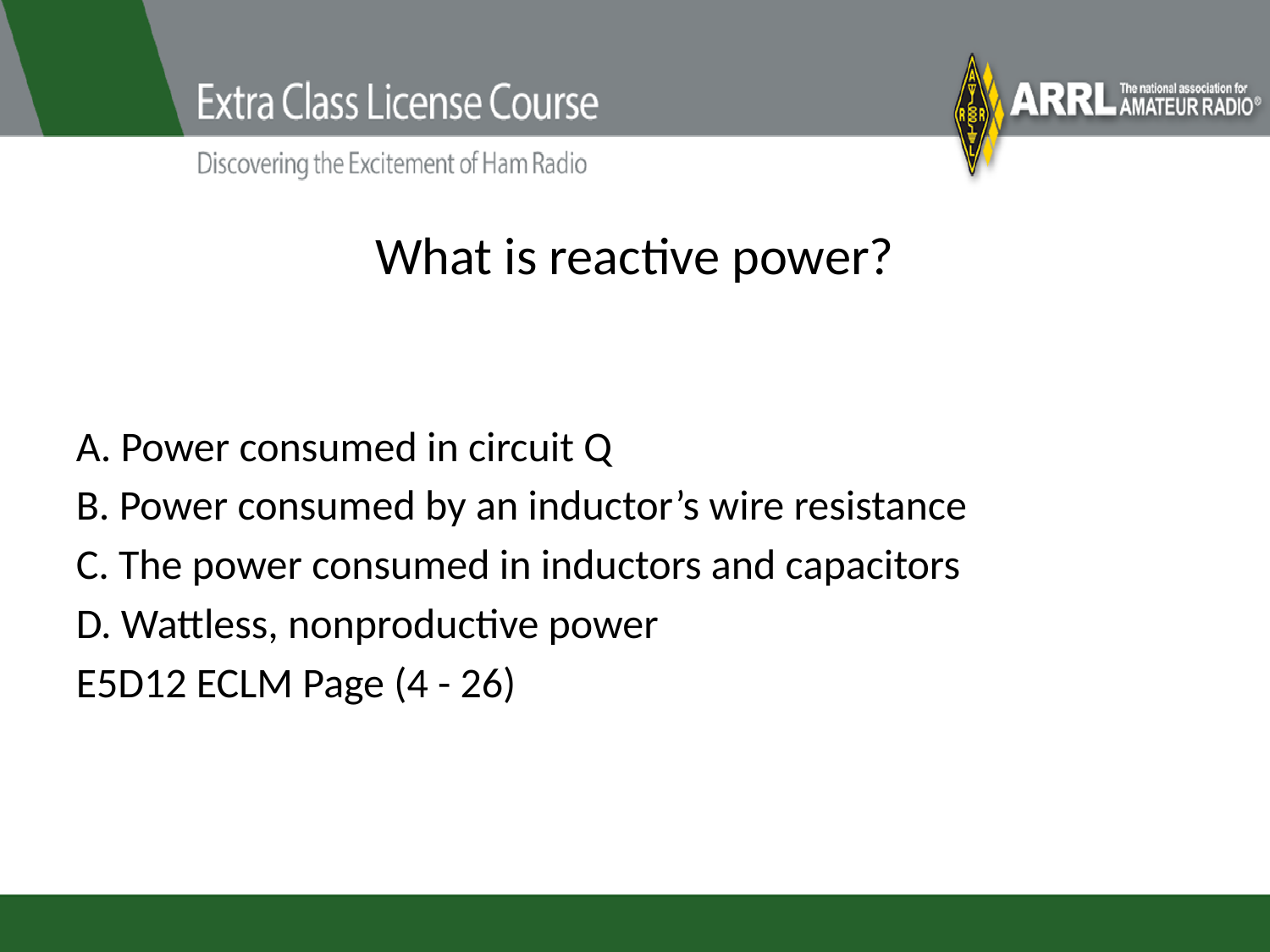

# What is reactive power?
A. Power consumed in circuit Q
B. Power consumed by an inductor’s wire resistance
C. The power consumed in inductors and capacitors
D. Wattless, nonproductive power
E5D12 ECLM Page (4 - 26)